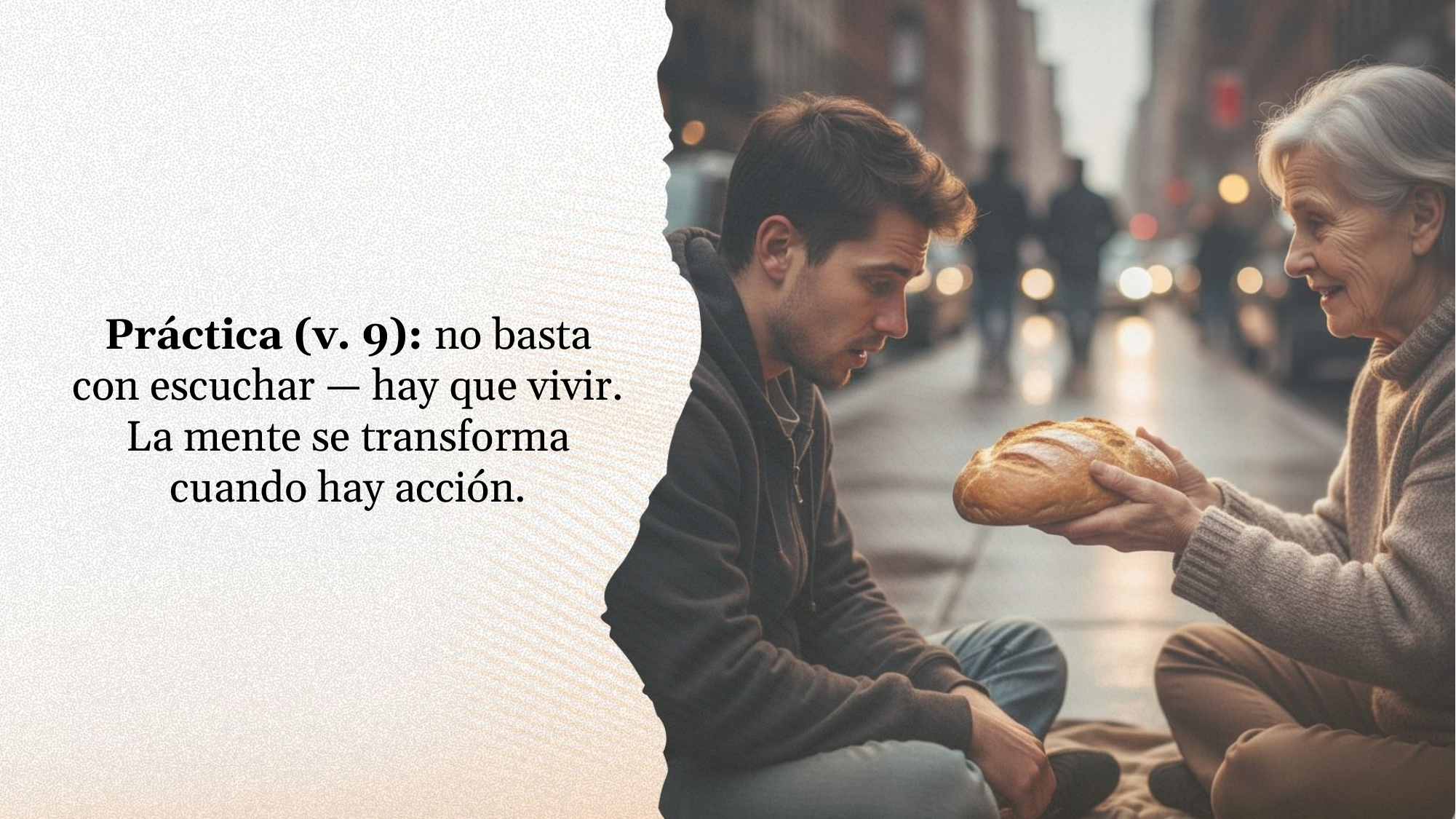

Práctica (v. 9): no basta con escuchar — hay que vivir. La mente se transforma cuando hay acción.